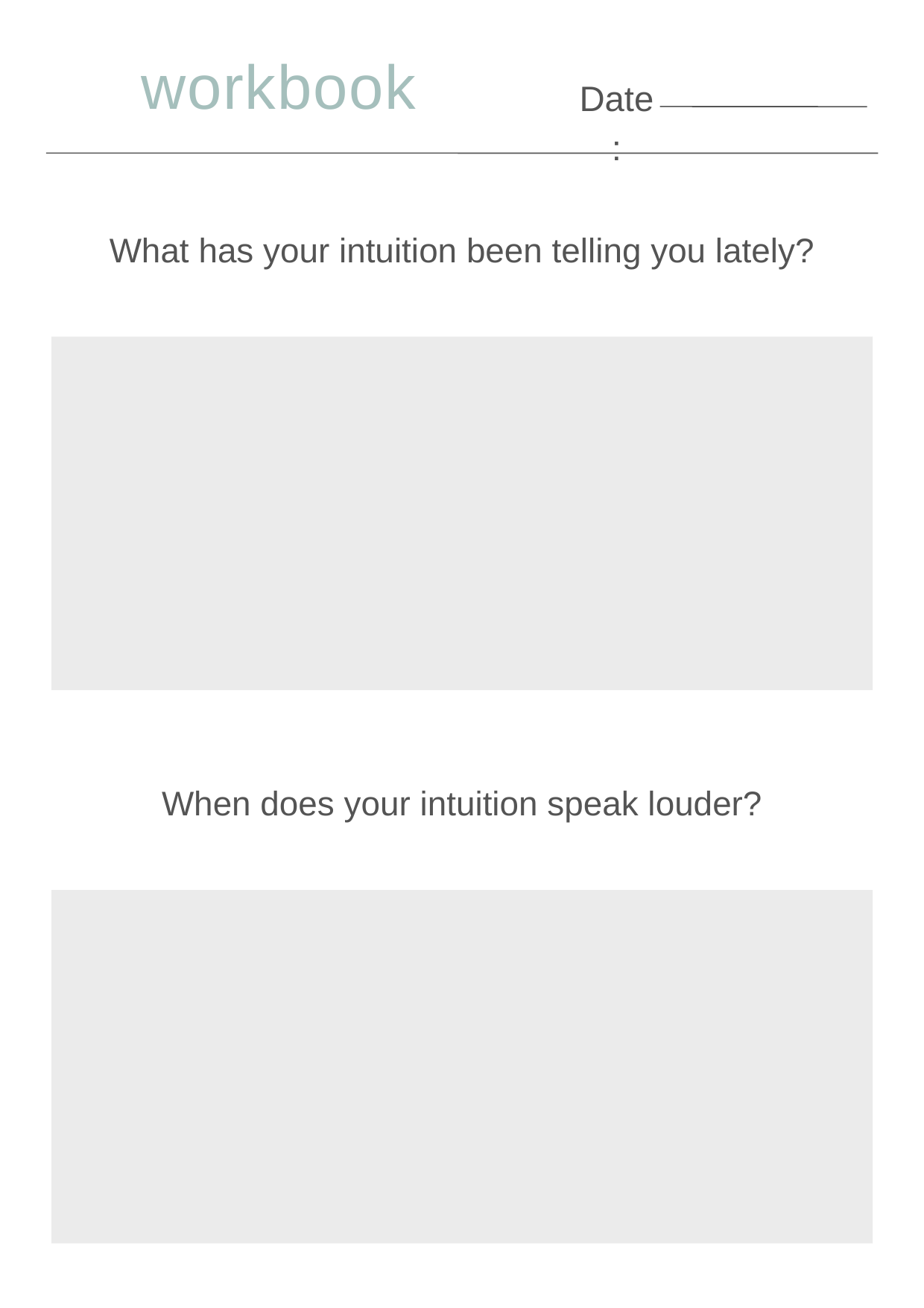

workbook
Date:

What has your intuition been telling you lately?

When does your intuition speak louder?